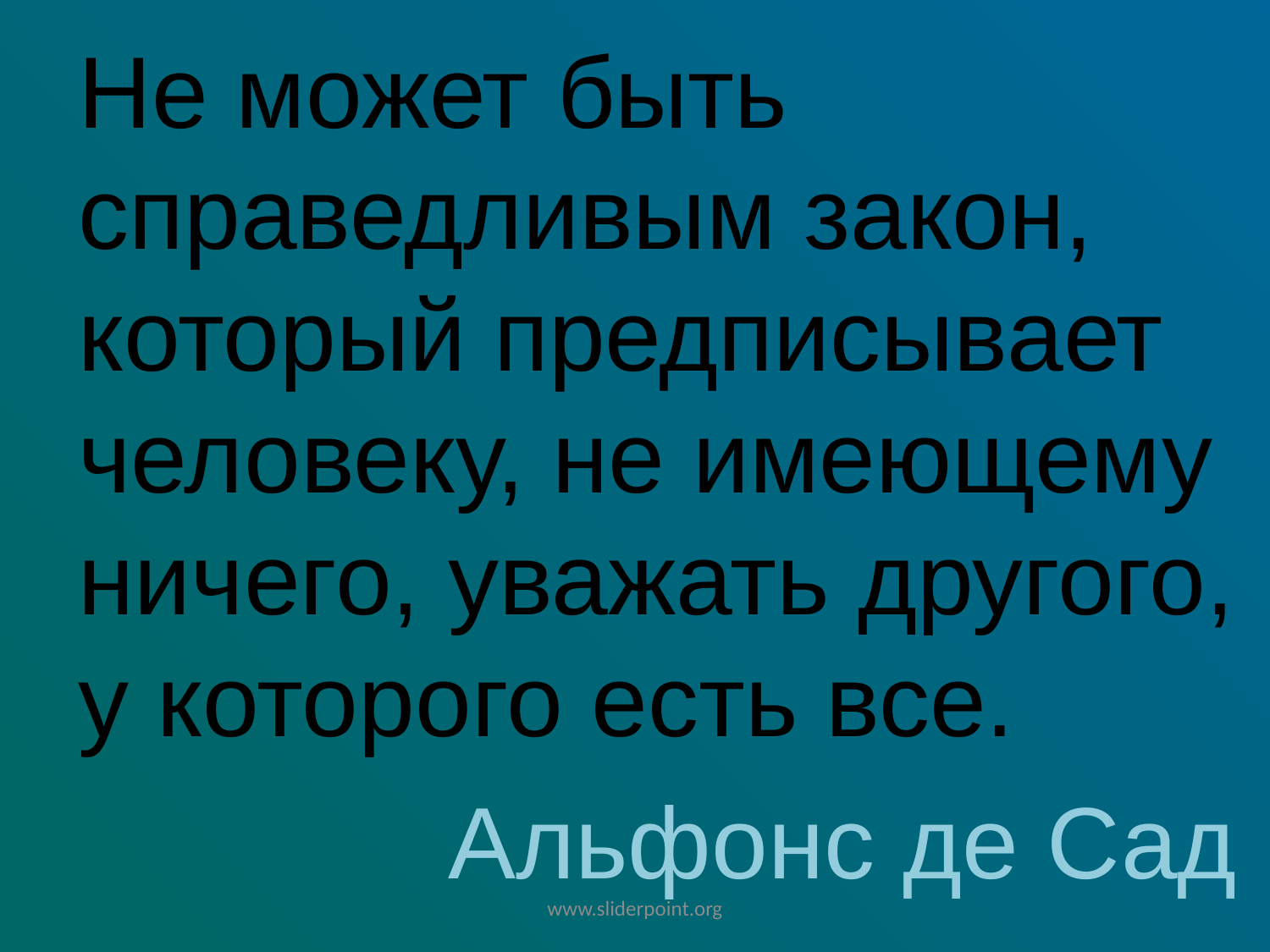

Не может быть справедливым закон, который предписывает человеку, не имеющему ничего, уважать другого, у которого есть все.
Альфонс де Сад
www.sliderpoint.org